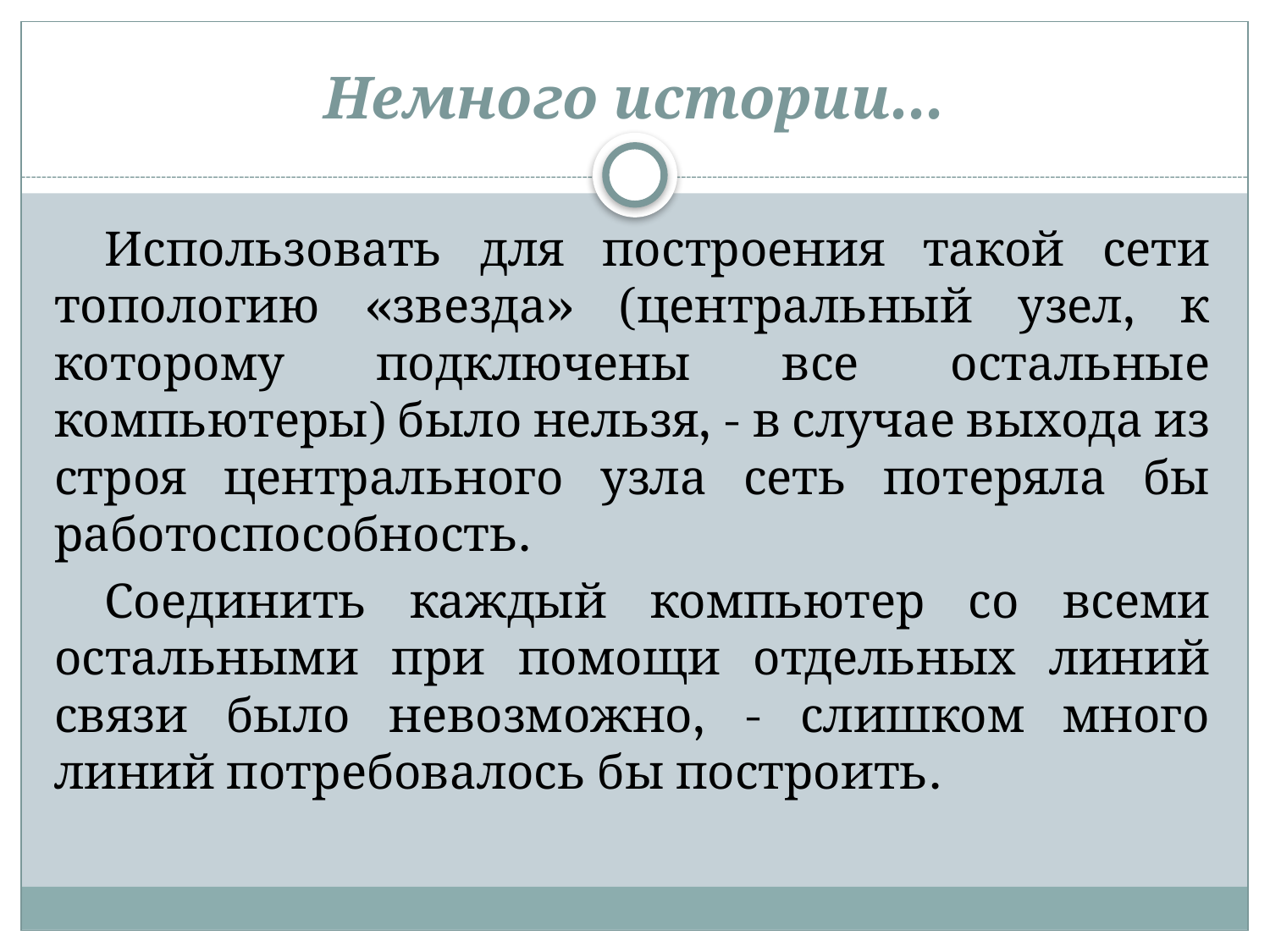

# Немного истории…
Использовать для построения такой сети топологию «звезда» (центральный узел, к которому подключены все остальные компьютеры) было нельзя, - в случае выхода из строя центрального узла сеть потеряла бы работоспособность.
Соединить каждый компьютер со всеми остальными при помощи отдельных линий связи было невозможно, - слишком много линий потребовалось бы построить.